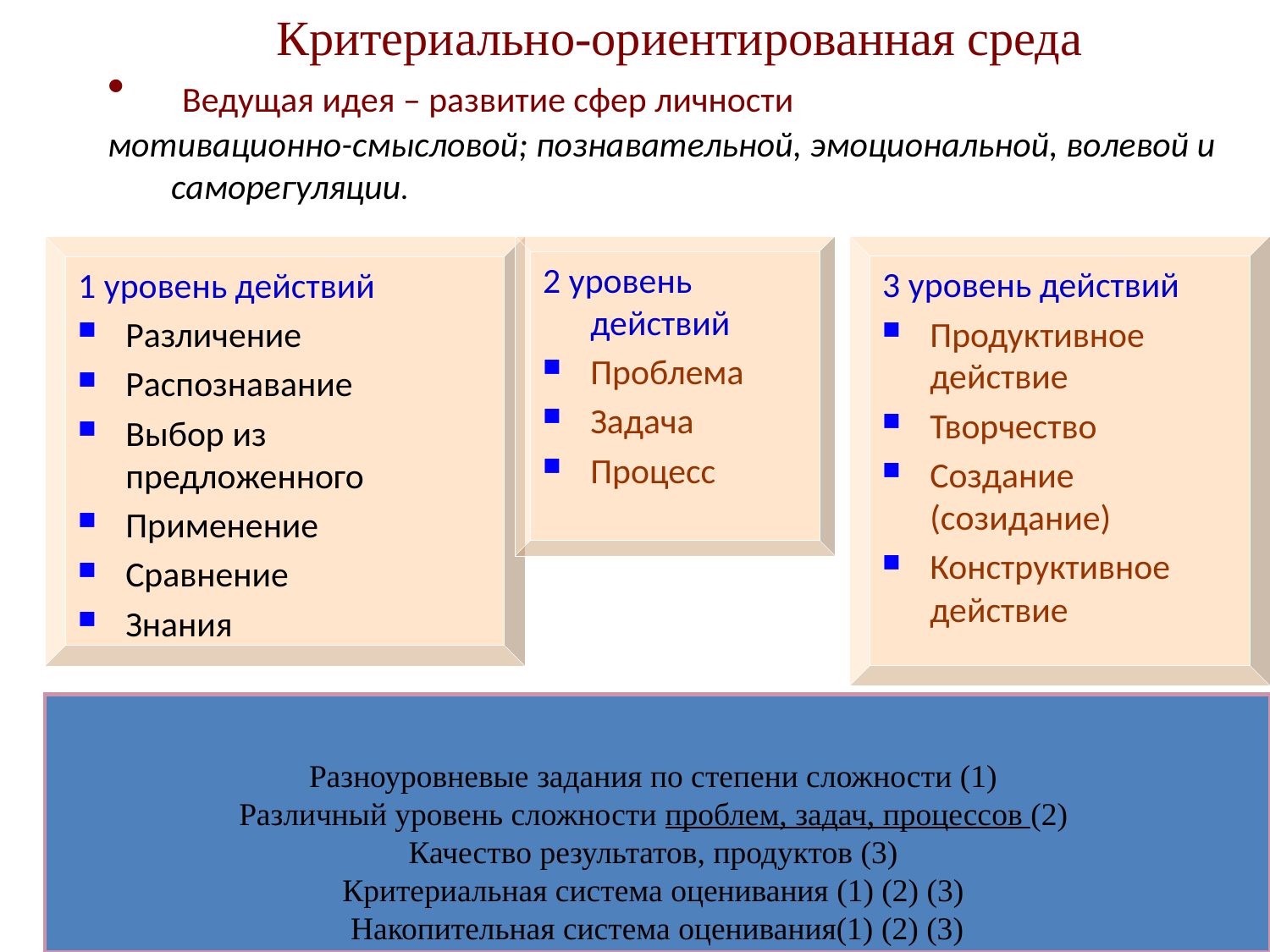

Критериально-ориентированная среда
 Ведущая идея – развитие сфер личности
мотивационно-смысловой; познавательной, эмоциональной, волевой и саморегуляции.

1 уровень действий
Различение
Распознавание
Выбор из предложенного
Применение
Сравнение
Знания
2 уровень действий
Проблема
Задача
Процесс
3 уровень действий
Продуктивное действие
Творчество
Создание (созидание)
Конструктивное действие
Разноуровневые задания по степени сложности (1)
Различный уровень сложности проблем, задач, процессов (2)
Качество результатов, продуктов (3)
Критериальная система оценивания (1) (2) (3)
Накопительная система оценивания(1) (2) (3)